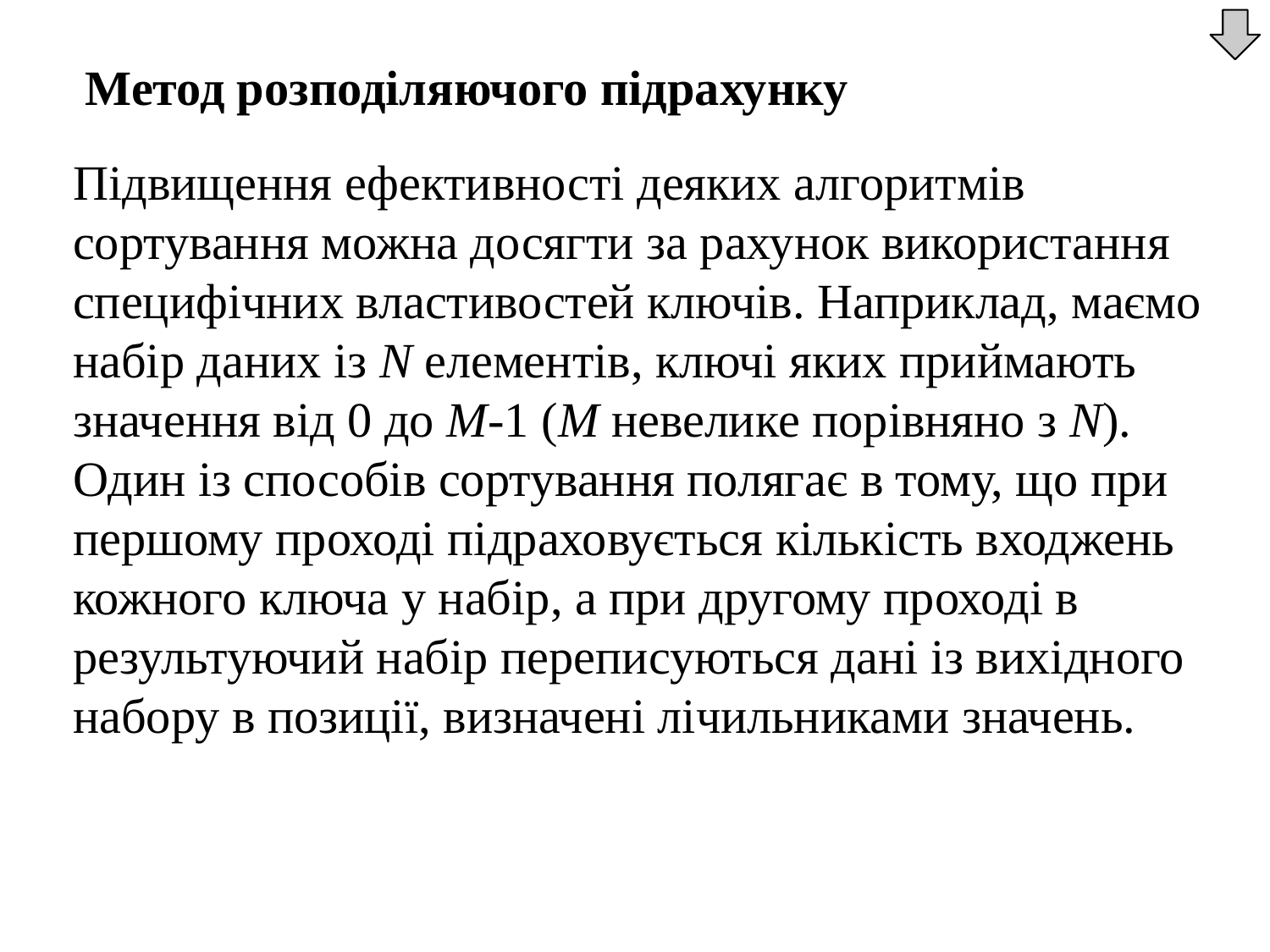

Метод розподіляючого підрахунку

	Підвищення ефективності деяких алгоритмів сортування можна досягти за рахунок використання специфічних властивостей ключів. Наприклад, маємо набір даних із N елементів, ключі яких приймають значення від 0 до М-1 (М невелике порівняно з N). Один із способів сортування полягає в тому, що при першому проході підраховується кількість входжень кожного ключа у набір, а при другому проході в результуючий набір переписуються дані із вихідного набору в позиції, визначені лічильниками значень.